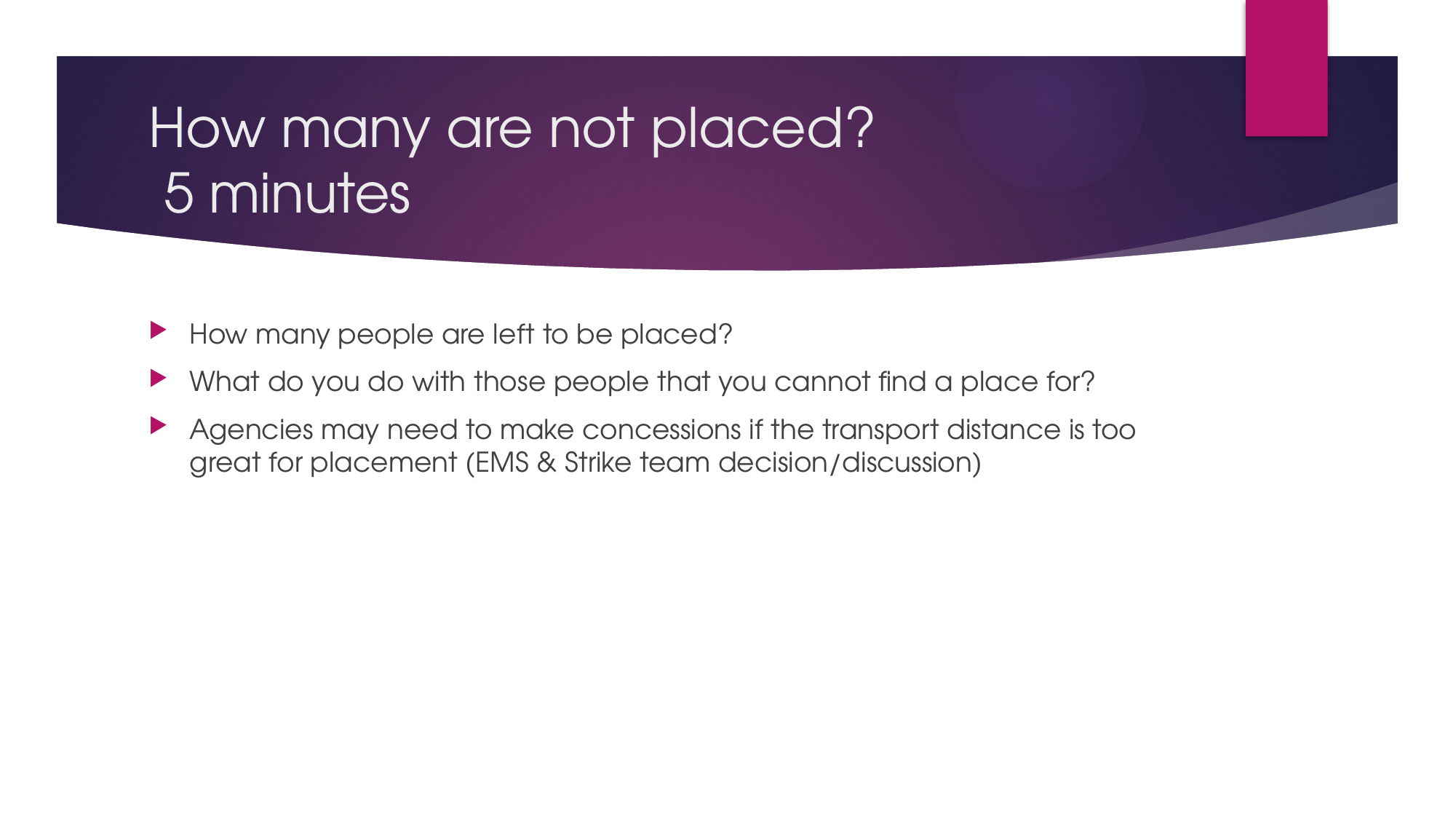

# How many are not placed? 5 minutes
How many people are left to be placed?
What do you do with those people that you cannot find a place for?
Agencies may need to make concessions if the transport distance is too great for placement (EMS & Strike team decision/discussion)